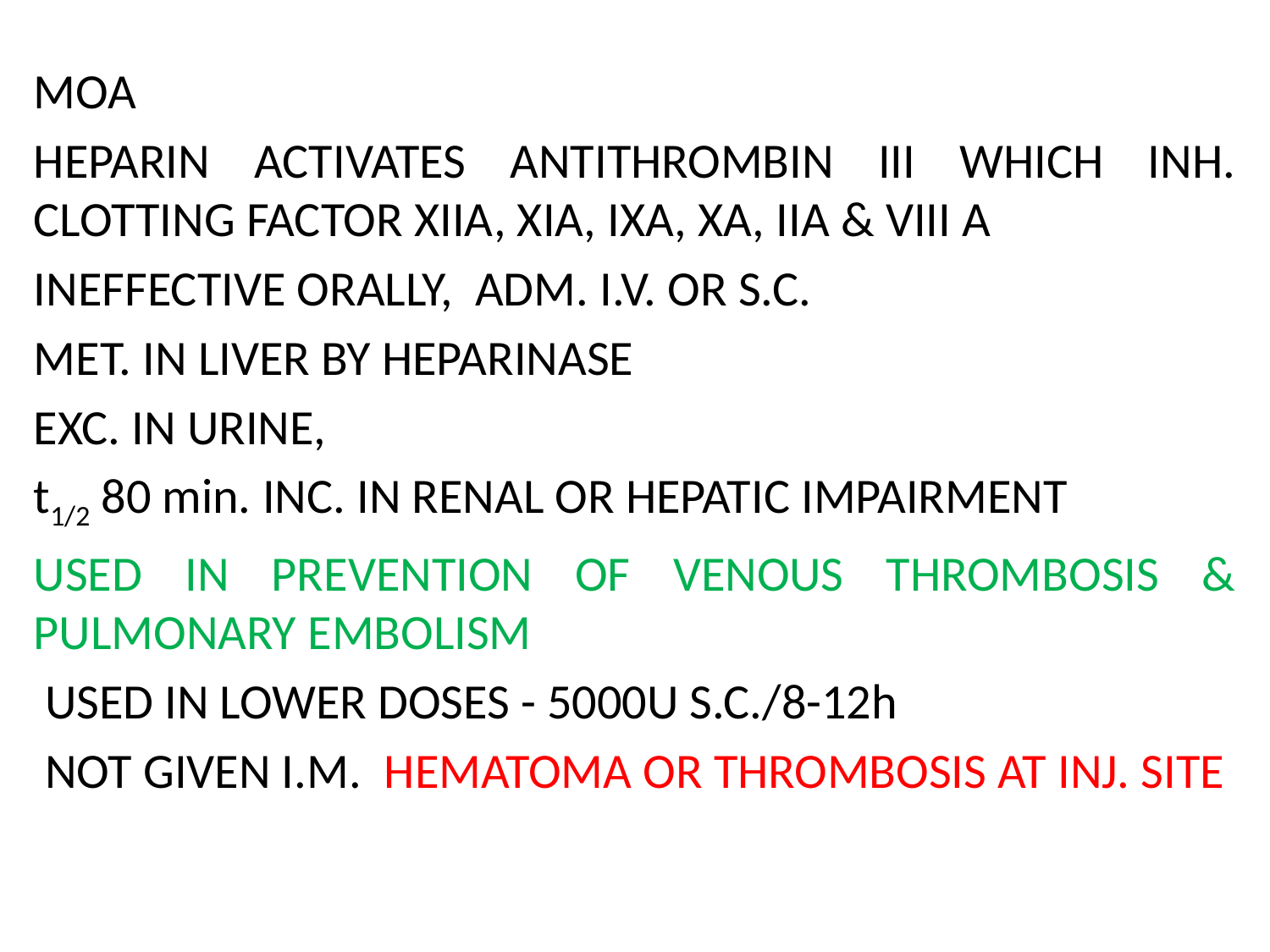

MOA
HEPARIN ACTIVATES ANTITHROMBIN III WHICH INH. CLOTTING FACTOR XIIA, XIA, IXA, XA, IIA & VIII A
INEFFECTIVE ORALLY,  ADM. I.V. OR S.C.
MET. IN LIVER BY HEPARINASE
EXC. IN URINE,
t1/2 80 min. INC. IN RENAL OR HEPATIC IMPAIRMENT
USED IN PREVENTION OF VENOUS THROMBOSIS & PULMONARY EMBOLISM
 USED IN LOWER DOSES - 5000U S.C./8-12h
 NOT GIVEN I.M.  HEMATOMA OR THROMBOSIS AT INJ. SITE